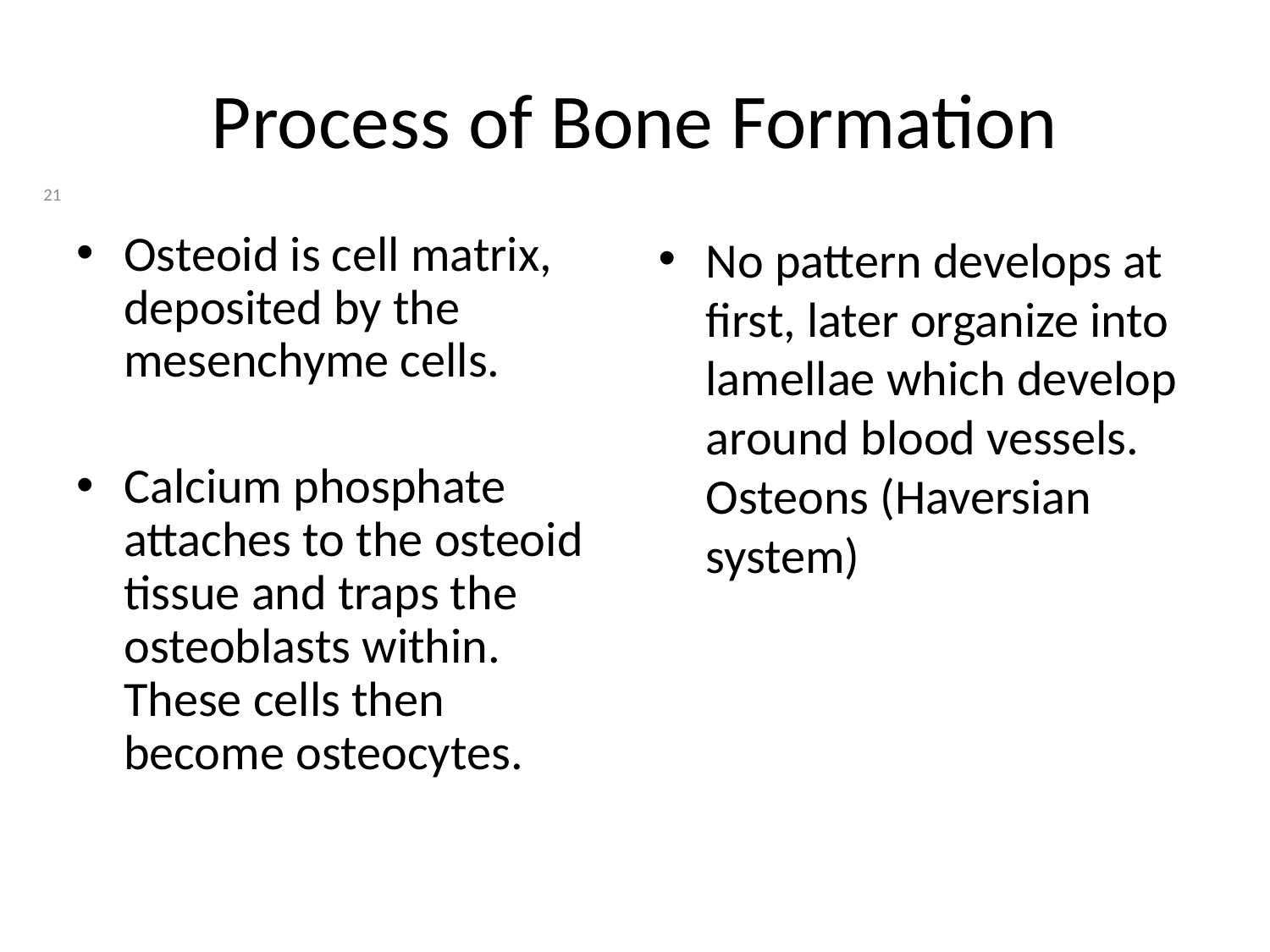

# Process of Bone Formation
21
Osteoid is cell matrix, deposited by the mesenchyme cells.

Calcium phosphate attaches to the osteoid tissue and traps the osteoblasts within.  These cells then become osteocytes.

No pattern develops at first, later organize into lamellae which develop around blood vessels.  Osteons (Haversian system)